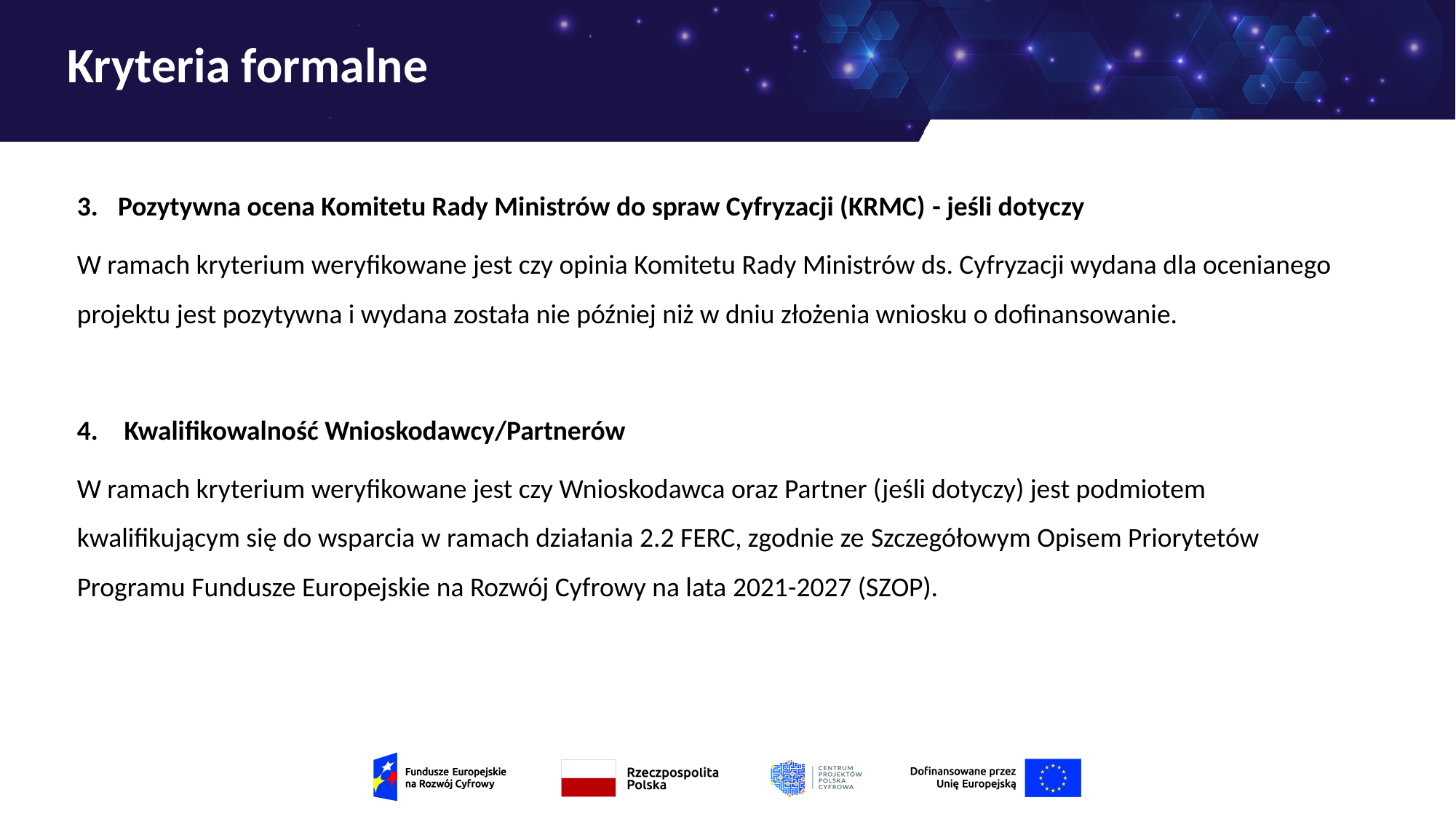

# Kryteria formalne
Pozytywna ocena Komitetu Rady Ministrów do spraw Cyfryzacji (KRMC) - jeśli dotyczy
W ramach kryterium weryfikowane jest czy opinia Komitetu Rady Ministrów ds. Cyfryzacji wydana dla ocenianego projektu jest pozytywna i wydana została nie później niż w dniu złożenia wniosku o dofinansowanie.

 Kwalifikowalność Wnioskodawcy/Partnerów
W ramach kryterium weryfikowane jest czy Wnioskodawca oraz Partner (jeśli dotyczy) jest podmiotem kwalifikującym się do wsparcia w ramach działania 2.2 FERC, zgodnie ze Szczegółowym Opisem Priorytetów Programu Fundusze Europejskie na Rozwój Cyfrowy na lata 2021-2027 (SZOP).